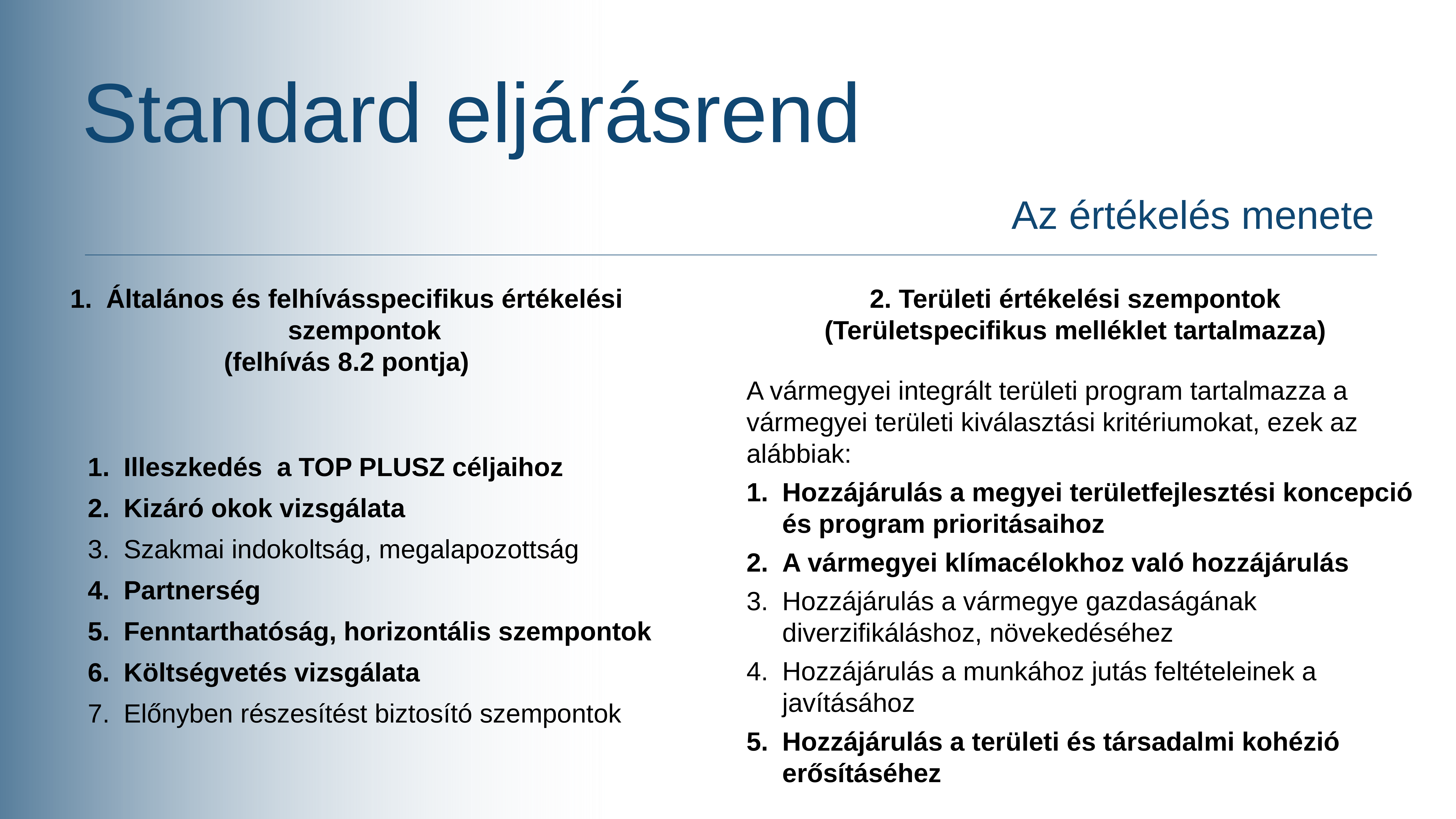

Standard eljárásrend
Az értékelés menete

Általános és felhívásspecifikus értékelési szempontok
(felhívás 8.2 pontja)
2. Területi értékelési szempontok (Területspecifikus melléklet tartalmazza)
A vármegyei integrált területi program tartalmazza a vármegyei területi kiválasztási kritériumokat, ezek az alábbiak:
Hozzájárulás a megyei területfejlesztési koncepció és program prioritásaihoz
A vármegyei klímacélokhoz való hozzájárulás
Hozzájárulás a vármegye gazdaságának diverzifikáláshoz, növekedéséhez
Hozzájárulás a munkához jutás feltételeinek a javításához
Hozzájárulás a területi és társadalmi kohézió erősításéhez
Illeszkedés  a TOP PLUSZ céljaihoz
Kizáró okok vizsgálata
Szakmai indokoltság, megalapozottság
Partnerség
Fenntarthatóság, horizontális szempontok
Költségvetés vizsgálata
Előnyben részesítést biztosító szempontok